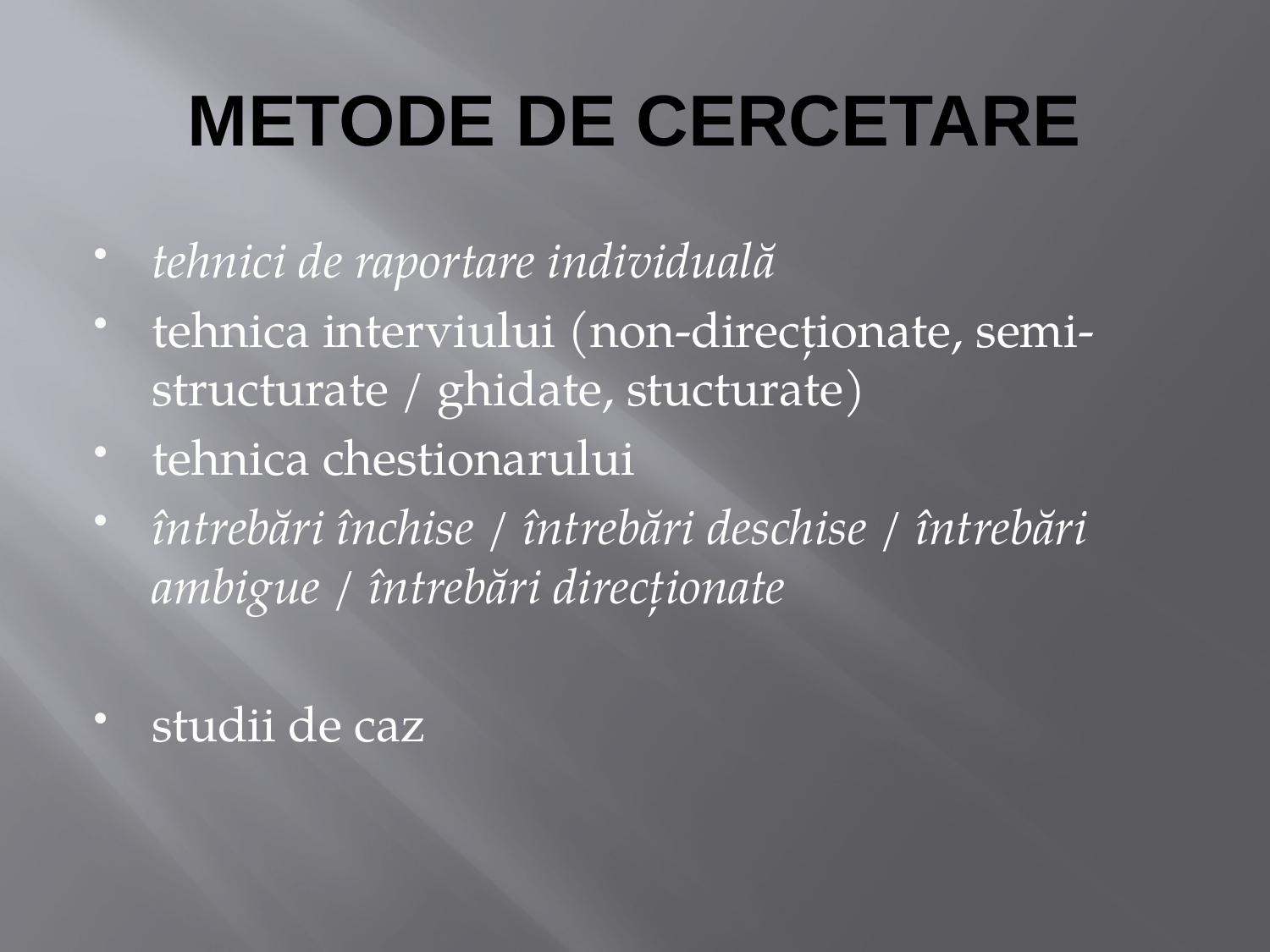

# METODE DE CERCETARE
tehnici de raportare individuală
tehnica interviului (non-direcţionate, semi-structurate / ghidate, stucturate)
tehnica chestionarului
întrebări închise / întrebări deschise / întrebări ambigue / întrebări direcţionate

studii de caz